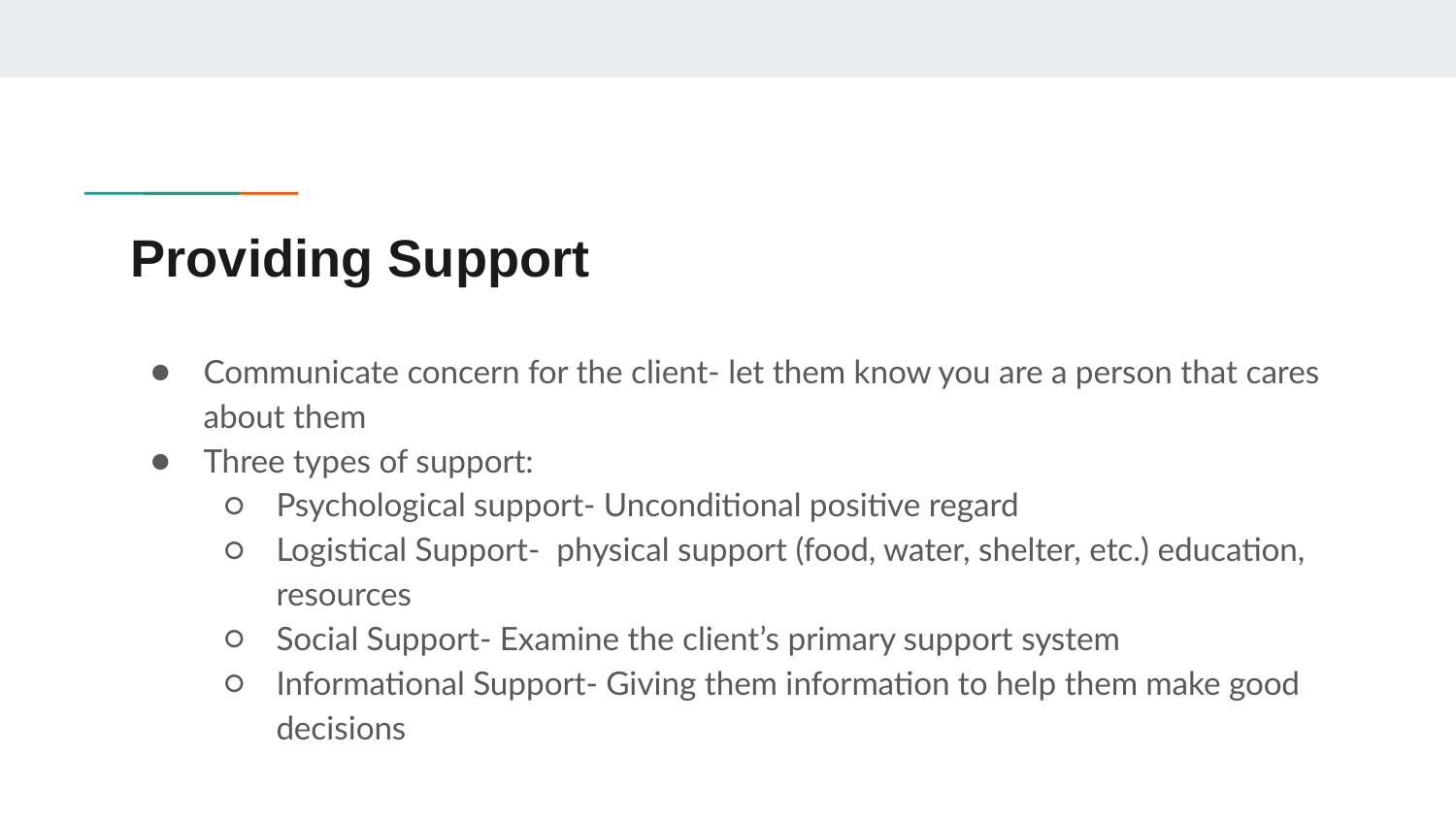

# Providing Support
Communicate concern for the client- let them know you are a person that cares about them
Three types of support:
Psychological support- Unconditional positive regard
Logistical Support-  physical support (food, water, shelter, etc.) education, resources
Social Support- Examine the client’s primary support system
Informational Support- Giving them information to help them make good decisions